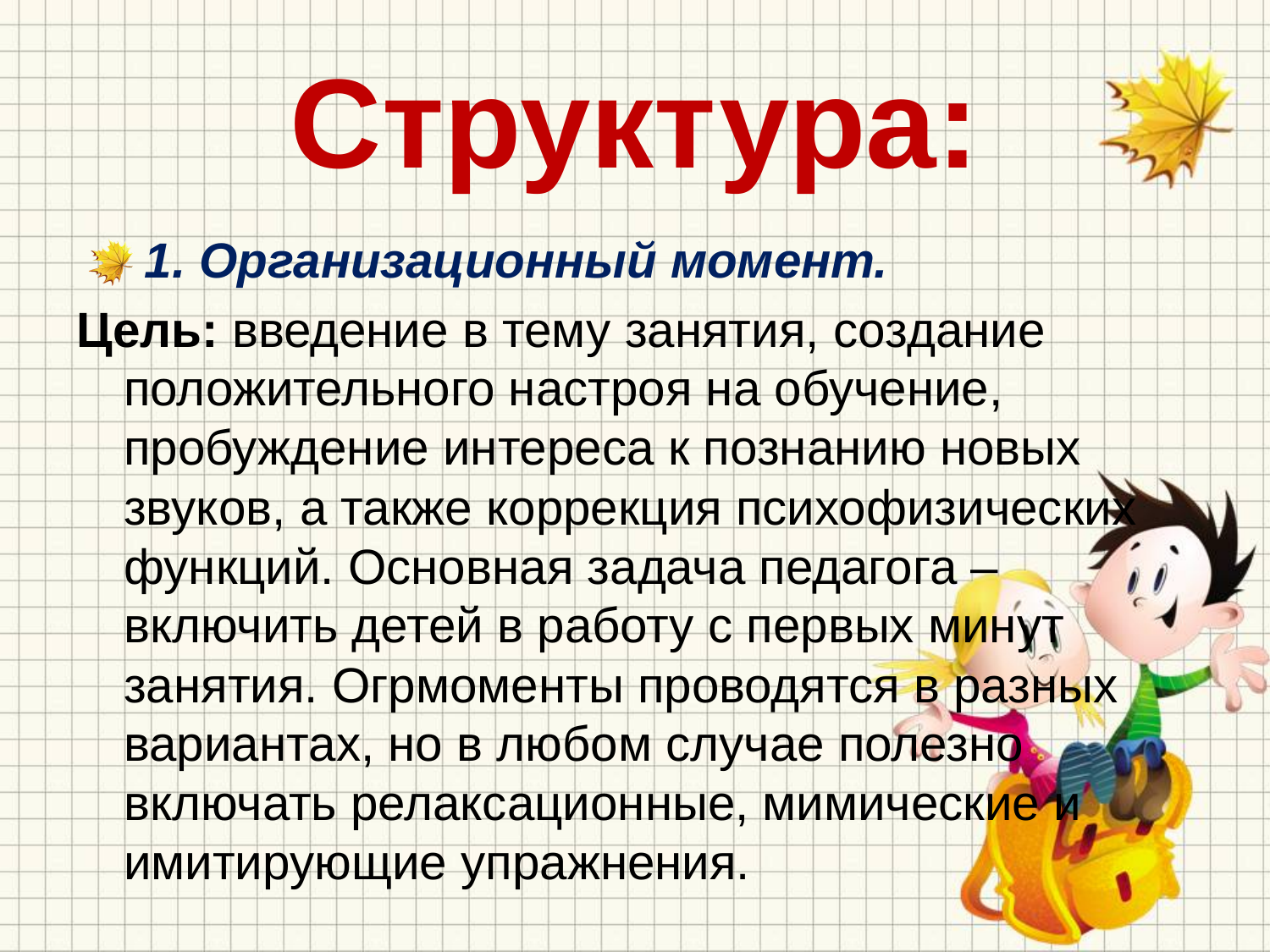

# Структура:
1. Организационный момент.
Цель: введение в тему занятия, создание положительного настроя на обучение, пробуждение интереса к познанию новых звуков, а также коррекция психофизических функций. Основная задача педагога – включить детей в работу с первых минут занятия. Огрмоменты проводятся в разных вариантах, но в любом случае полезно включать релаксационные, мимические и имитирующие упражнения.